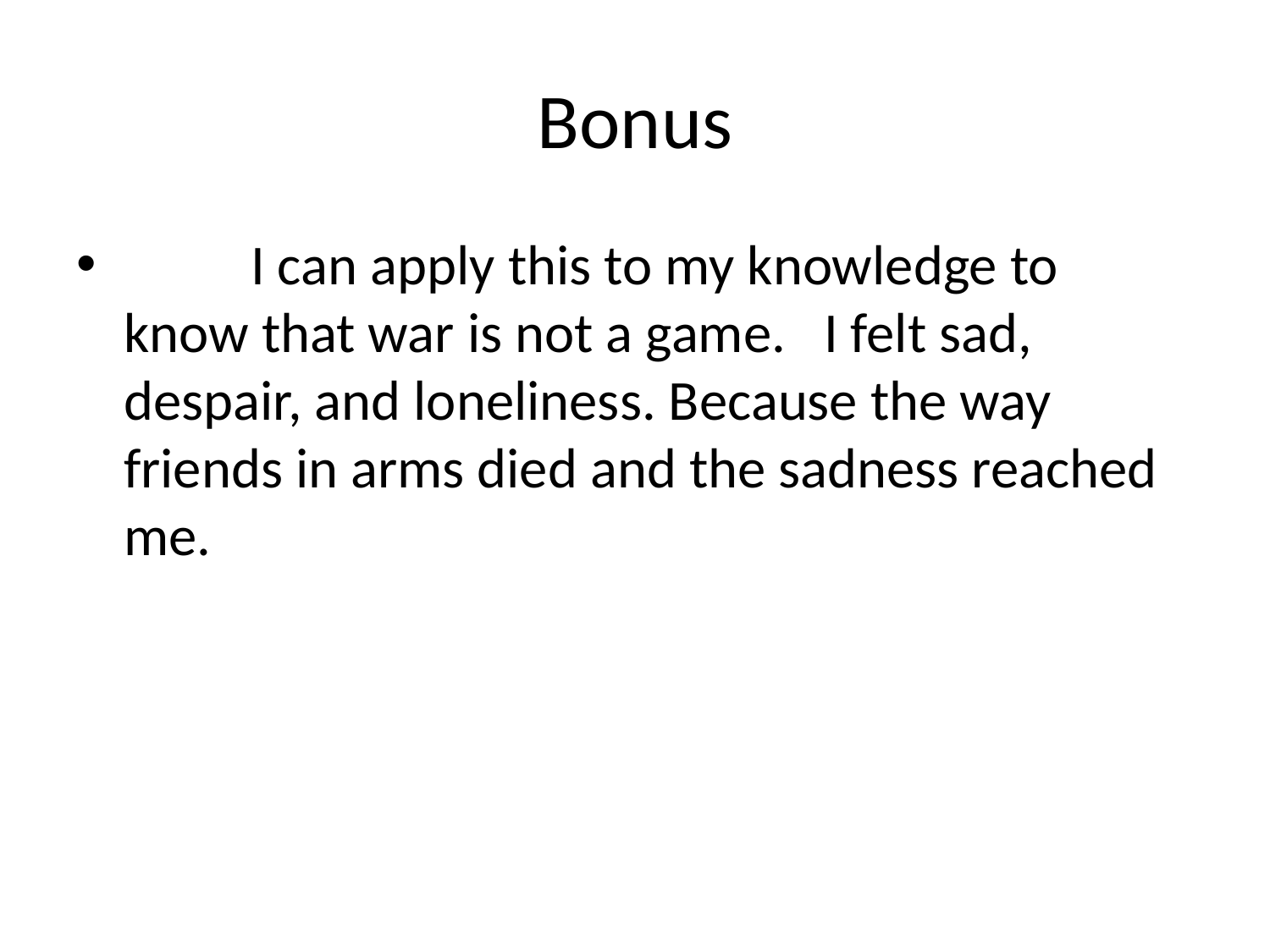

# Bonus
	I can apply this to my knowledge to know that war is not a game.   I felt sad, despair, and loneliness. Because the way friends in arms died and the sadness reached me.